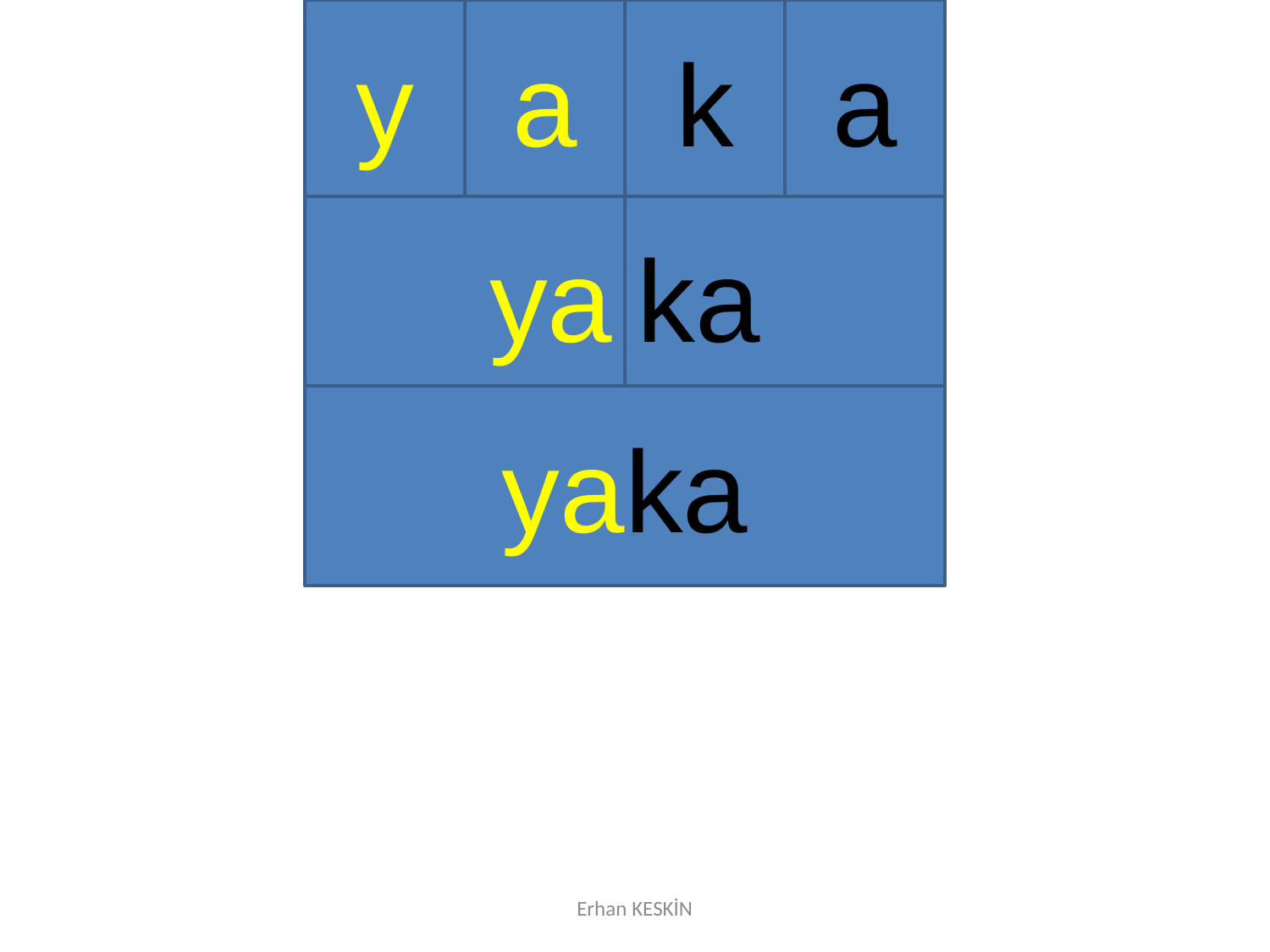

y
a
k
a
ya
ka
yaka
Erhan KESKİN